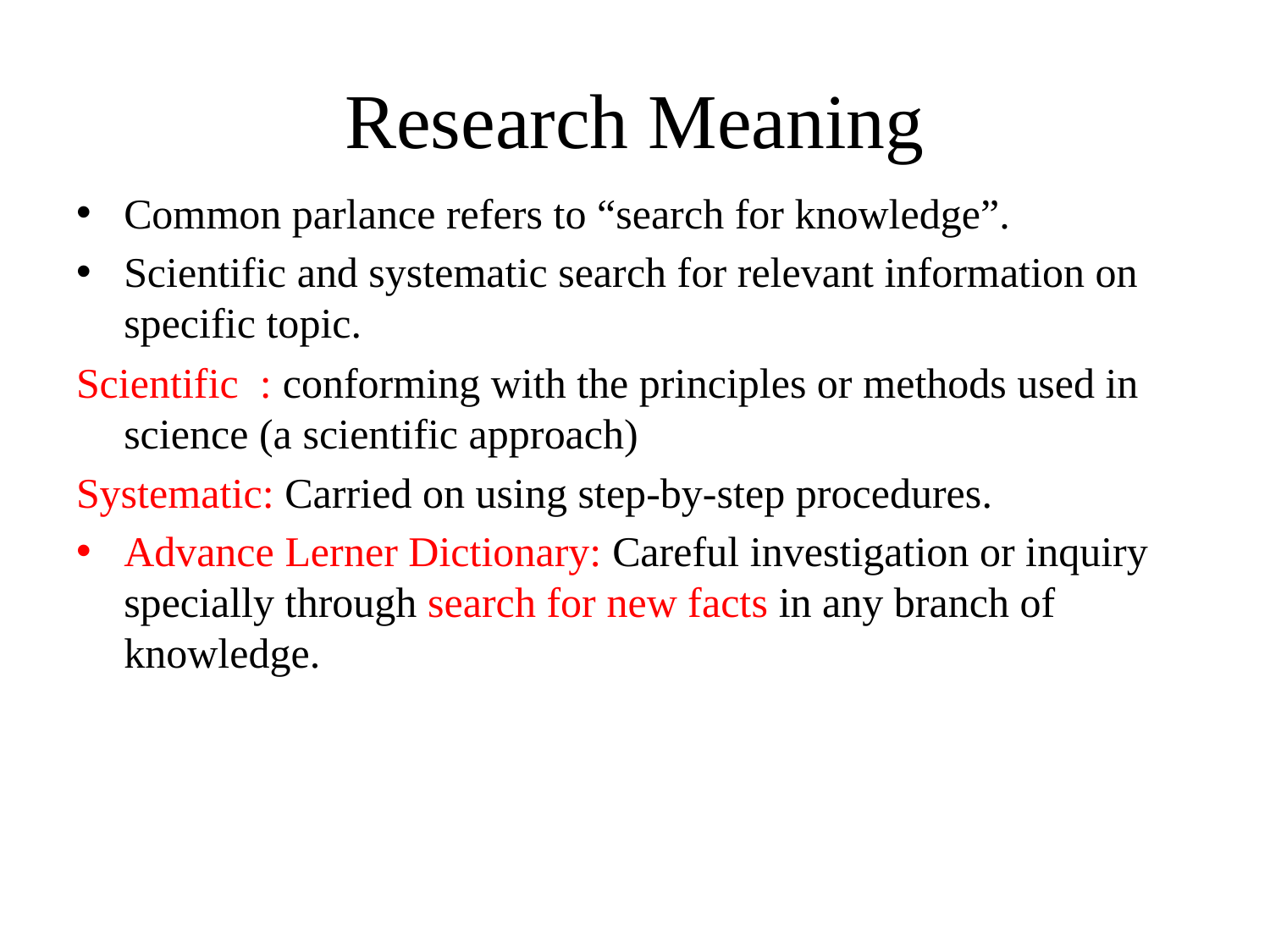

# Research Meaning
Common parlance refers to “search for knowledge”.
Scientific and systematic search for relevant information on specific topic.
Scientific  : conforming with the principles or methods used in science (a scientific approach)
Systematic: Carried on using step-by-step procedures.
Advance Lerner Dictionary: Careful investigation or inquiry specially through search for new facts in any branch of knowledge.